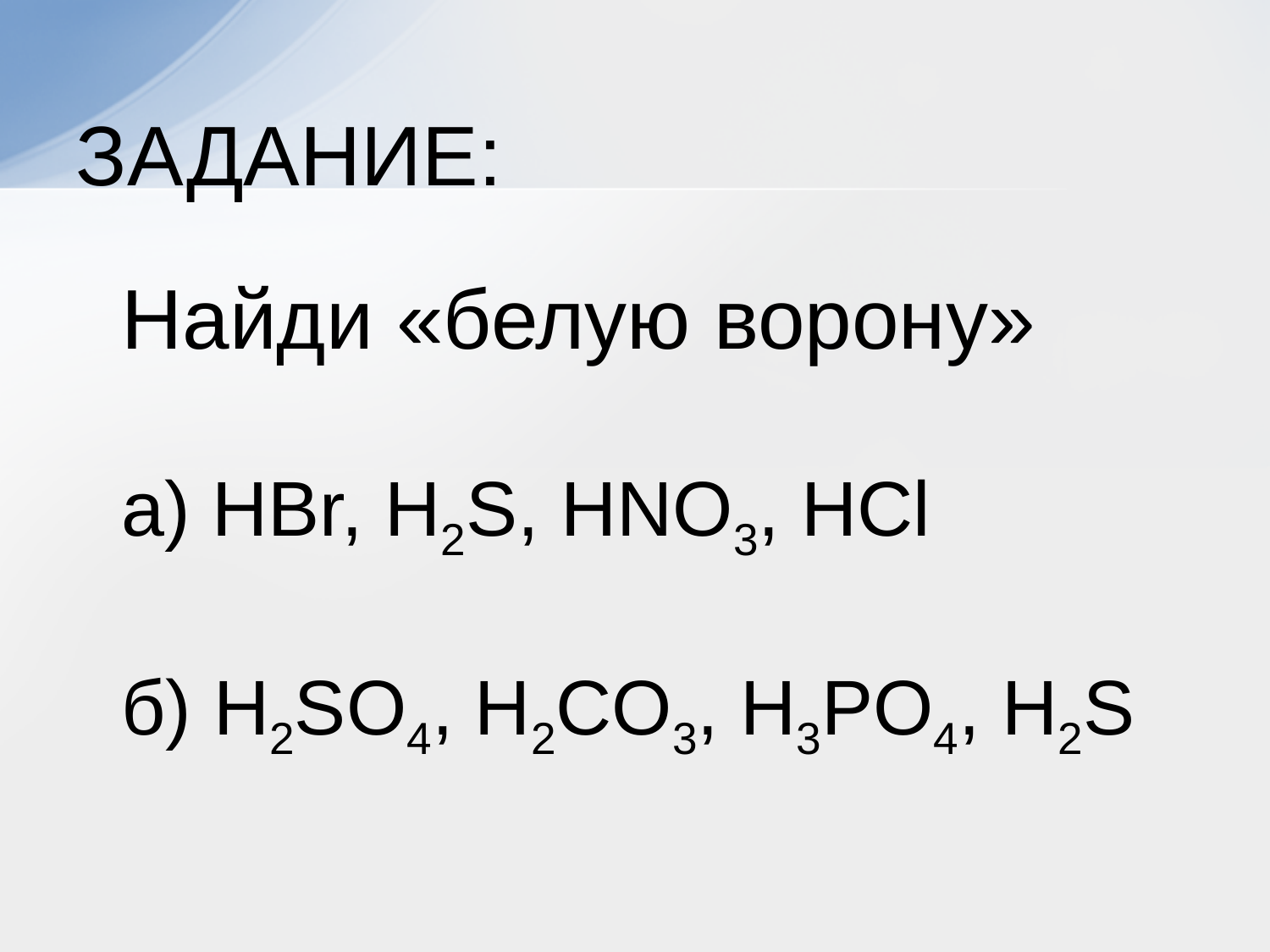

# ЗАДАНИЕ:
Найди «белую ворону»

а) HBr, H2S, HNO3, HCl

б) H2SO4, H2CO3, H3PO4, H2S